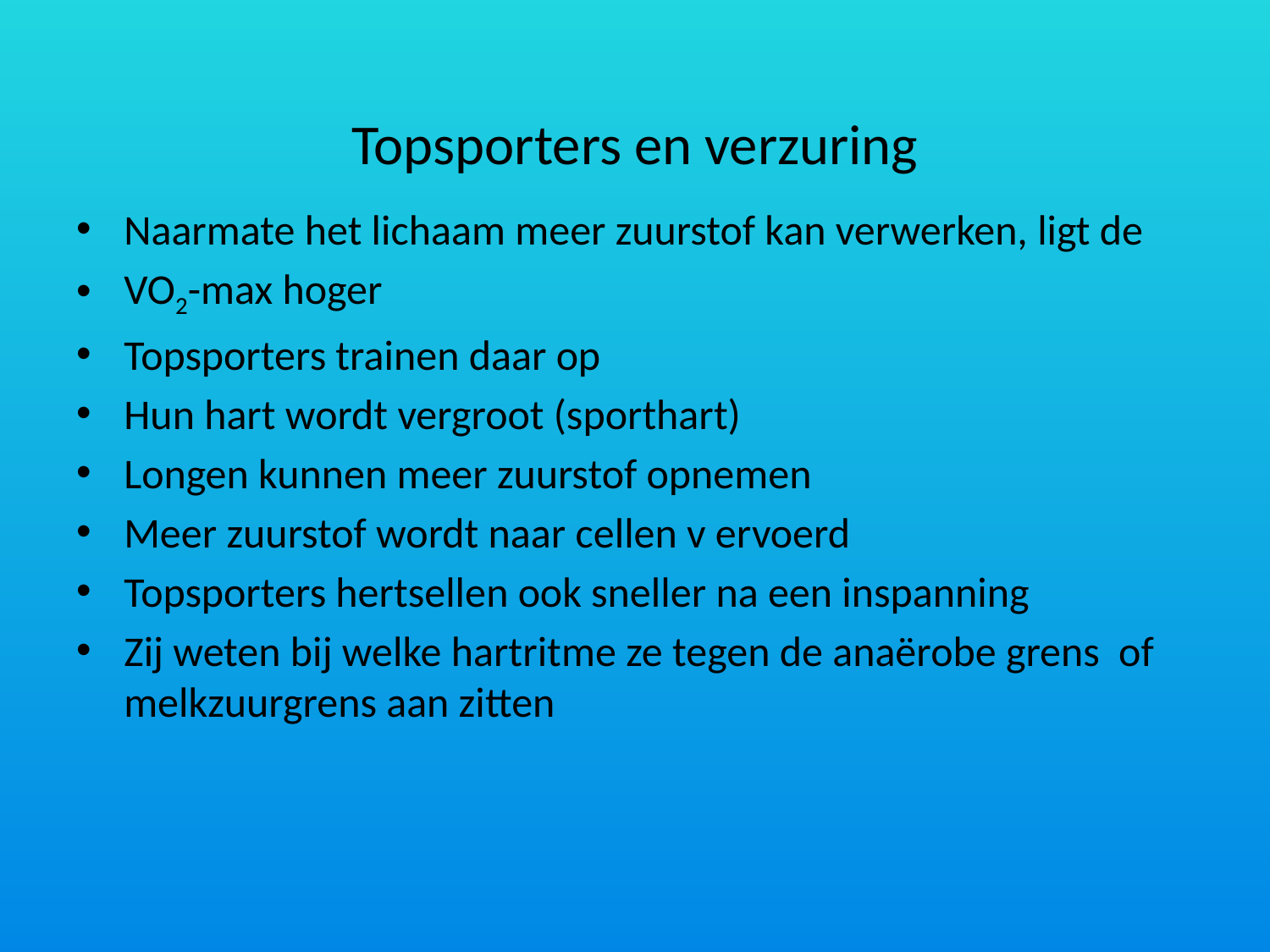

# Topsporters en verzuring
Naarmate het lichaam meer zuurstof kan verwerken, ligt de
VO2-max hoger
Topsporters trainen daar op
Hun hart wordt vergroot (sporthart)
Longen kunnen meer zuurstof opnemen
Meer zuurstof wordt naar cellen v ervoerd
Topsporters hertsellen ook sneller na een inspanning
Zij weten bij welke hartritme ze tegen de anaërobe grens  of melkzuurgrens aan zitten